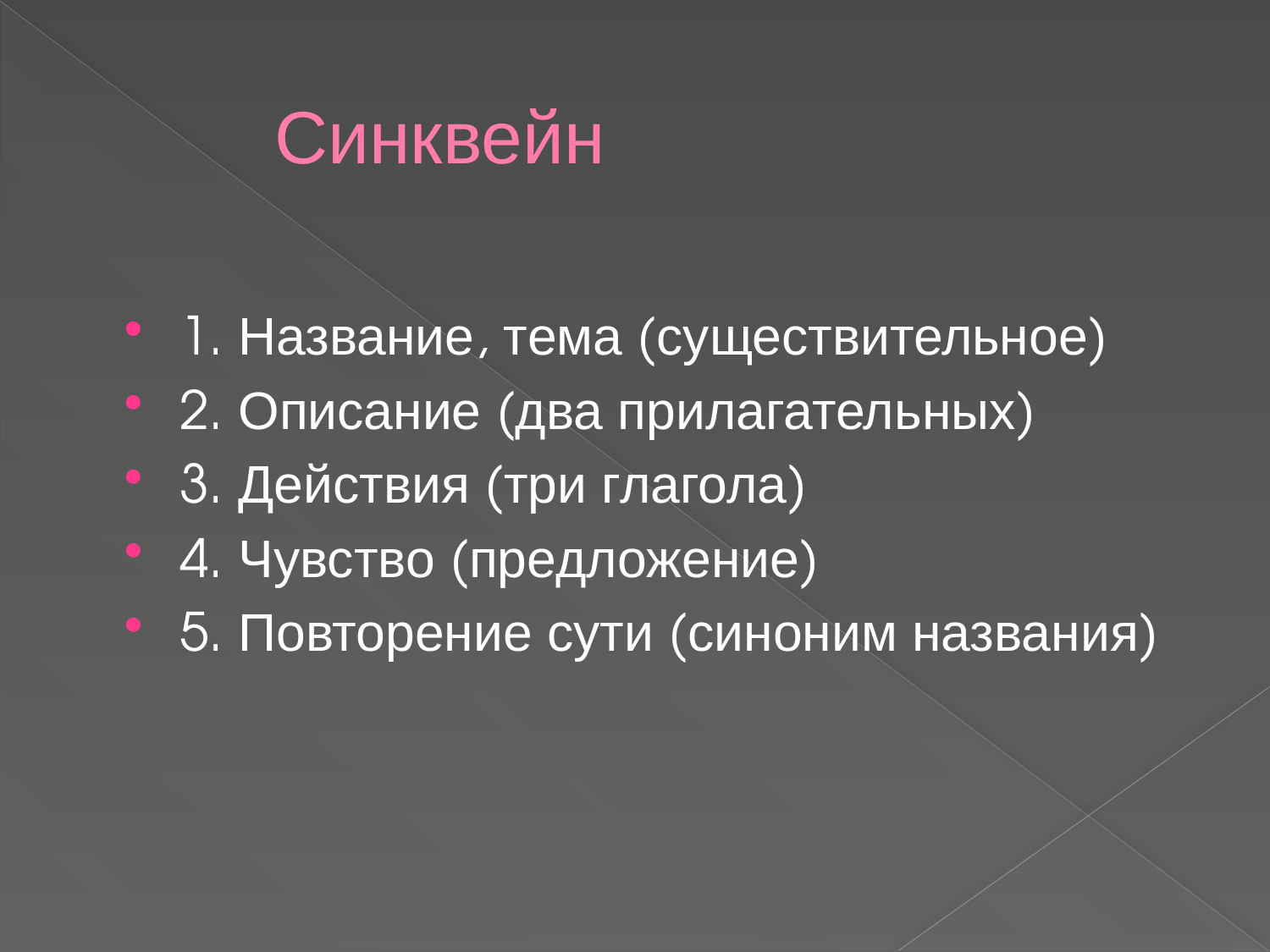

# Синквейн
1. Название, тема (существительное)
2. Описание (два прилагательных)
3. Действия (три глагола)
4. Чувство (предложение)
5. Повторение сути (синоним названия)